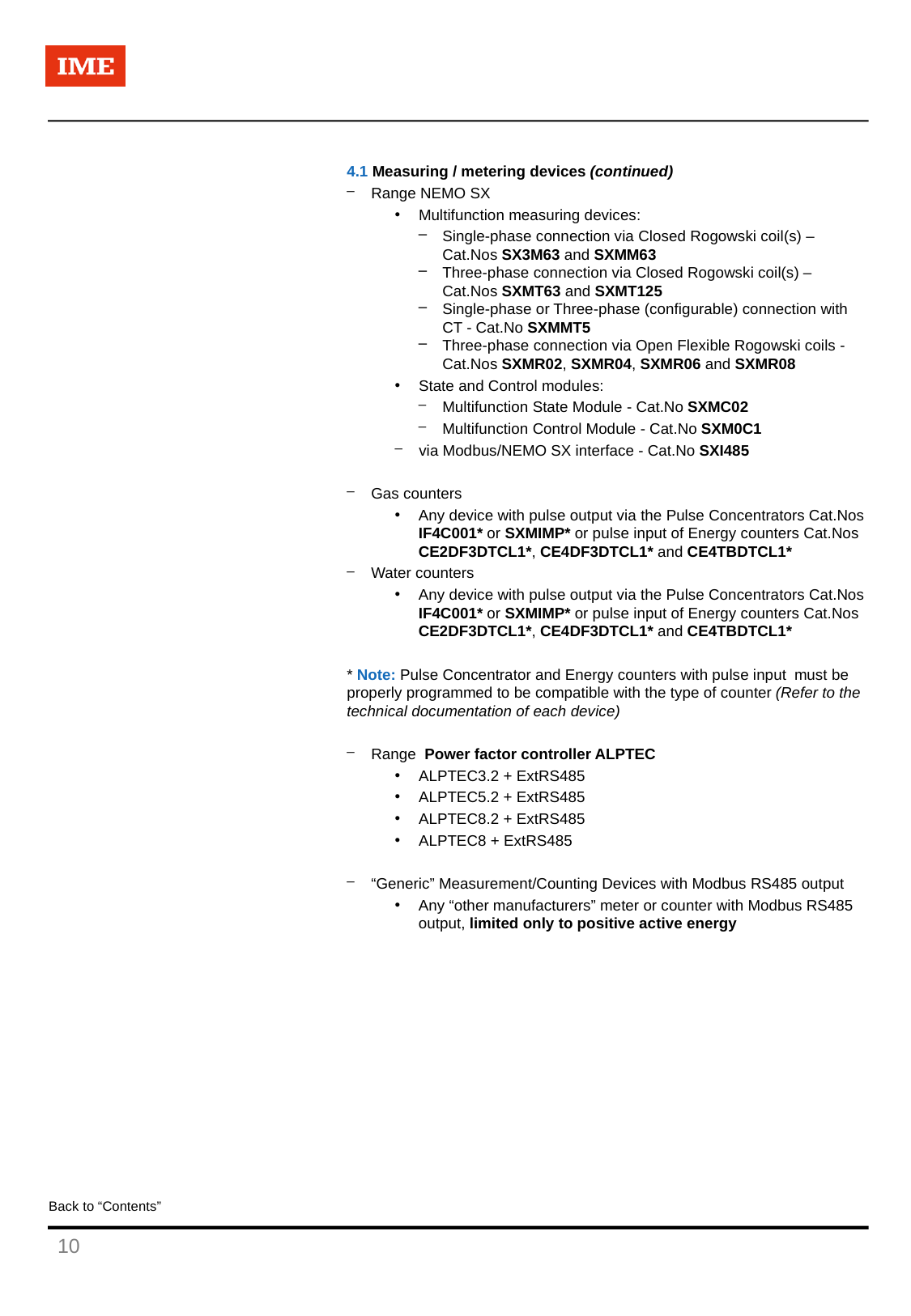

4.1 Measuring / metering devices (continued)
Range NEMO SX
Multifunction measuring devices:
Single-phase connection via Closed Rogowski coil(s) –
Cat.Nos SX3M63 and SXMM63
Three-phase connection via Closed Rogowski coil(s) –
Cat.Nos SXMT63 and SXMT125
Single-phase or Three-phase (configurable) connection with CT - Cat.No SXMMT5
Three-phase connection via Open Flexible Rogowski coils - Cat.Nos SXMR02, SXMR04, SXMR06 and SXMR08
State and Control modules:
Multifunction State Module - Cat.No SXMC02
Multifunction Control Module - Cat.No SXM0C1
via Modbus/NEMO SX interface - Cat.No SXI485

Gas counters
Any device with pulse output via the Pulse Concentrators Cat.Nos IF4C001* or SXMIMP* or pulse input of Energy counters Cat.Nos CE2DF3DTCL1*, CE4DF3DTCL1* and CE4TBDTCL1*
Water counters
Any device with pulse output via the Pulse Concentrators Cat.Nos IF4C001* or SXMIMP* or pulse input of Energy counters Cat.Nos CE2DF3DTCL1*, CE4DF3DTCL1* and CE4TBDTCL1*

* Note: Pulse Concentrator and Energy counters with pulse input  must be properly programmed to be compatible with the type of counter (Refer to the technical documentation of each device)

Range  Power factor controller ALPTEC
ALPTEC3.2 + ExtRS485
ALPTEC5.2 + ExtRS485
ALPTEC8.2 + ExtRS485
ALPTEC8 + ExtRS485

“Generic” Measurement/Counting Devices with Modbus RS485 output
Any “other manufacturers” meter or counter with Modbus RS485 output, limited only to positive active energy